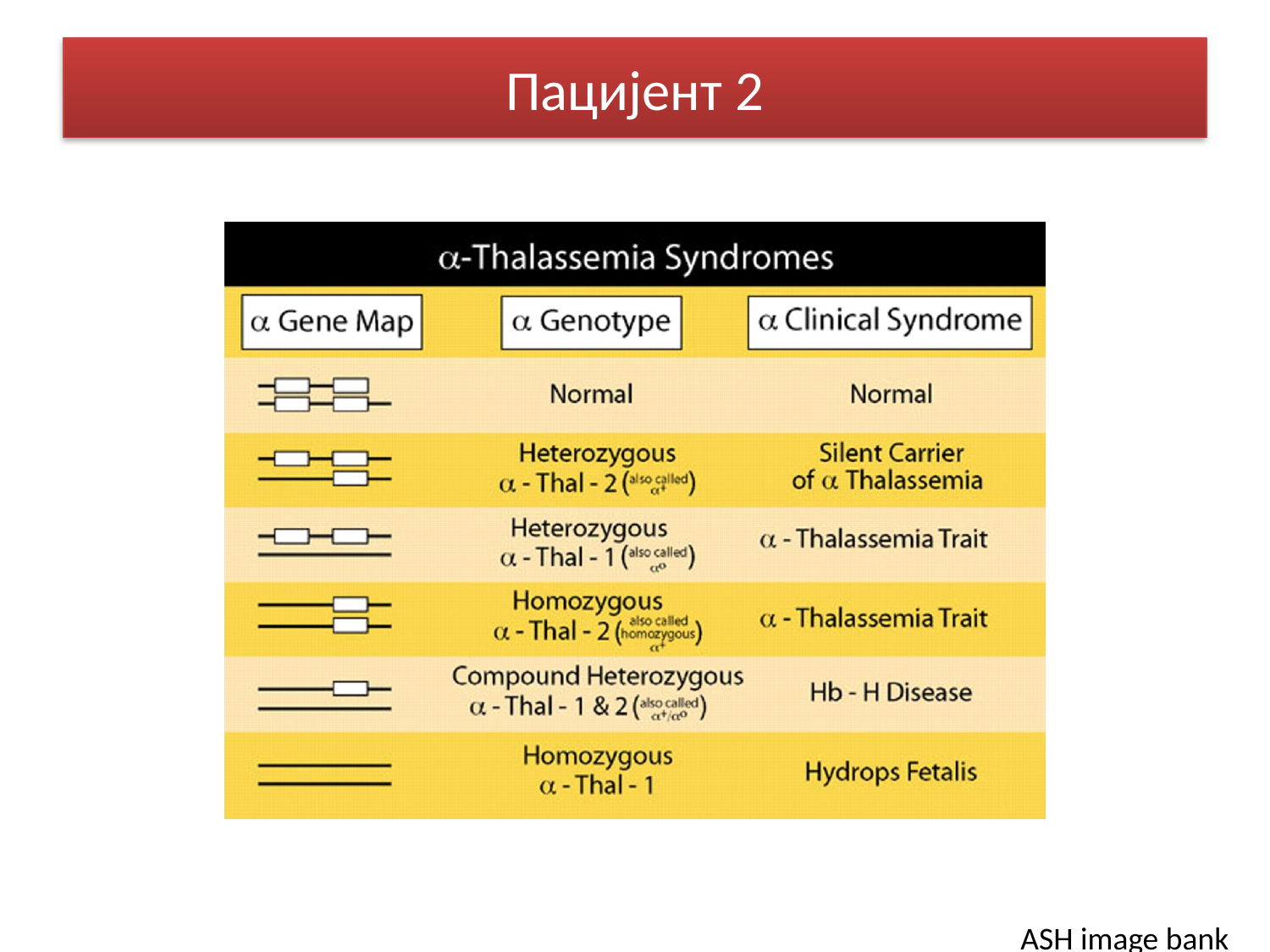

# Case 2
Пацијент 2

ASH image bank